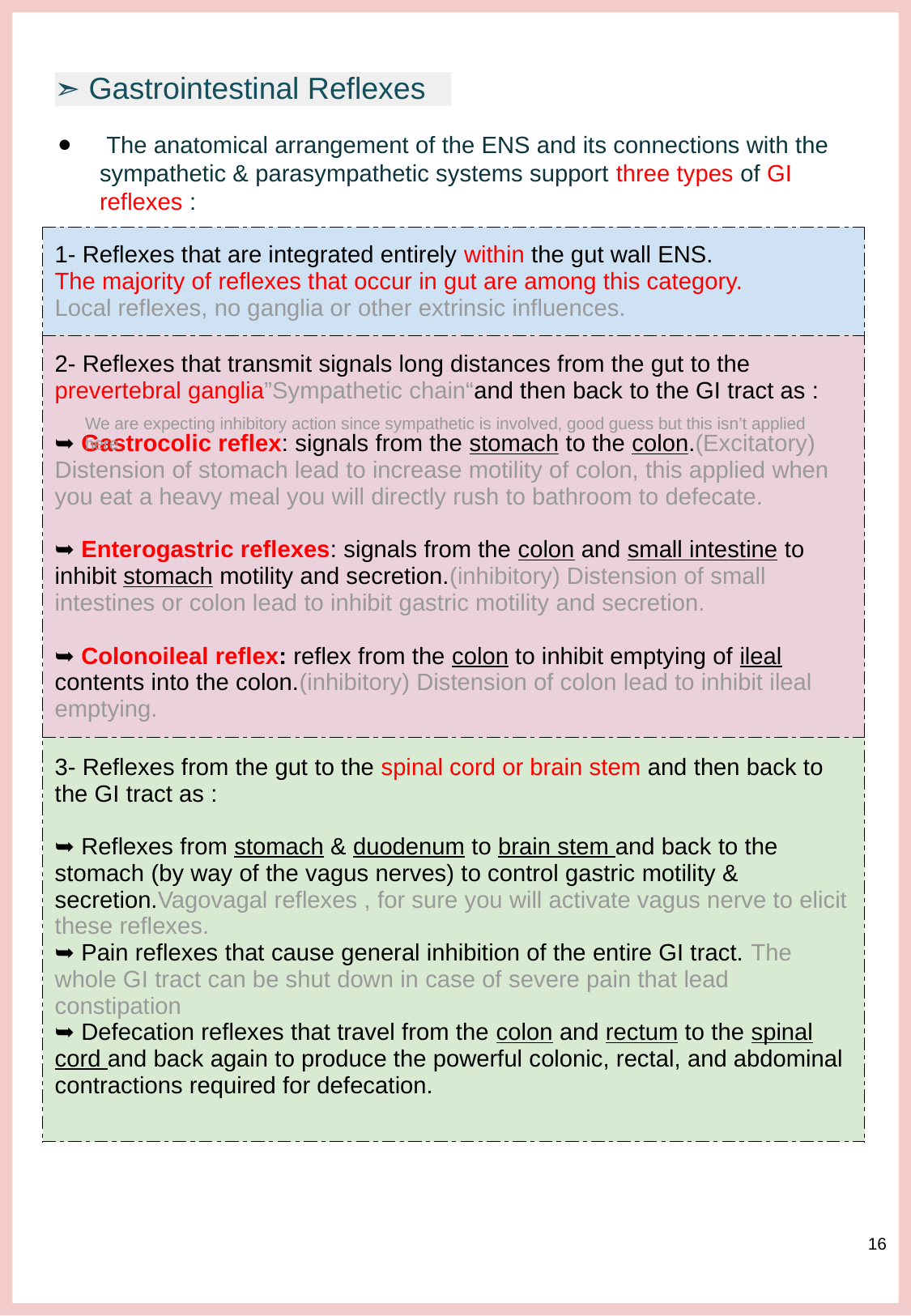

➣ Gastrointestinal Reflexes
 The anatomical arrangement of the ENS and its connections with the sympathetic & parasympathetic systems support three types of GI reflexes :

| 1- Reflexes that are integrated entirely within the gut wall ENS. The majority of reflexes that occur in gut are among this category. Local reflexes, no ganglia or other extrinsic influences. |
| --- |
| 2- Reflexes that transmit signals long distances from the gut to the prevertebral ganglia”Sympathetic chain“and then back to the GI tract as : ➥ Gastrocolic reflex: signals from the stomach to the colon.(Excitatory) Distension of stomach lead to increase motility of colon, this applied when you eat a heavy meal you will directly rush to bathroom to defecate. ➥ Enterogastric reflexes: signals from the colon and small intestine to inhibit stomach motility and secretion.(inhibitory) Distension of small intestines or colon lead to inhibit gastric motility and secretion. ➥ Colonoileal reflex: reflex from the colon to inhibit emptying of ileal contents into the colon.(inhibitory) Distension of colon lead to inhibit ileal emptying. |
| 3- Reflexes from the gut to the spinal cord or brain stem and then back to the GI tract as : ➥ Reflexes from stomach & duodenum to brain stem and back to the stomach (by way of the vagus nerves) to control gastric motility & secretion.Vagovagal reflexes , for sure you will activate vagus nerve to elicit these reflexes. ➥ Pain reflexes that cause general inhibition of the entire GI tract. The whole GI tract can be shut down in case of severe pain that lead constipation ➥ Defecation reflexes that travel from the colon and rectum to the spinal cord and back again to produce the powerful colonic, rectal, and abdominal contractions required for defecation. |
We are expecting inhibitory action since sympathetic is involved, good guess but this isn’t applied here.
16